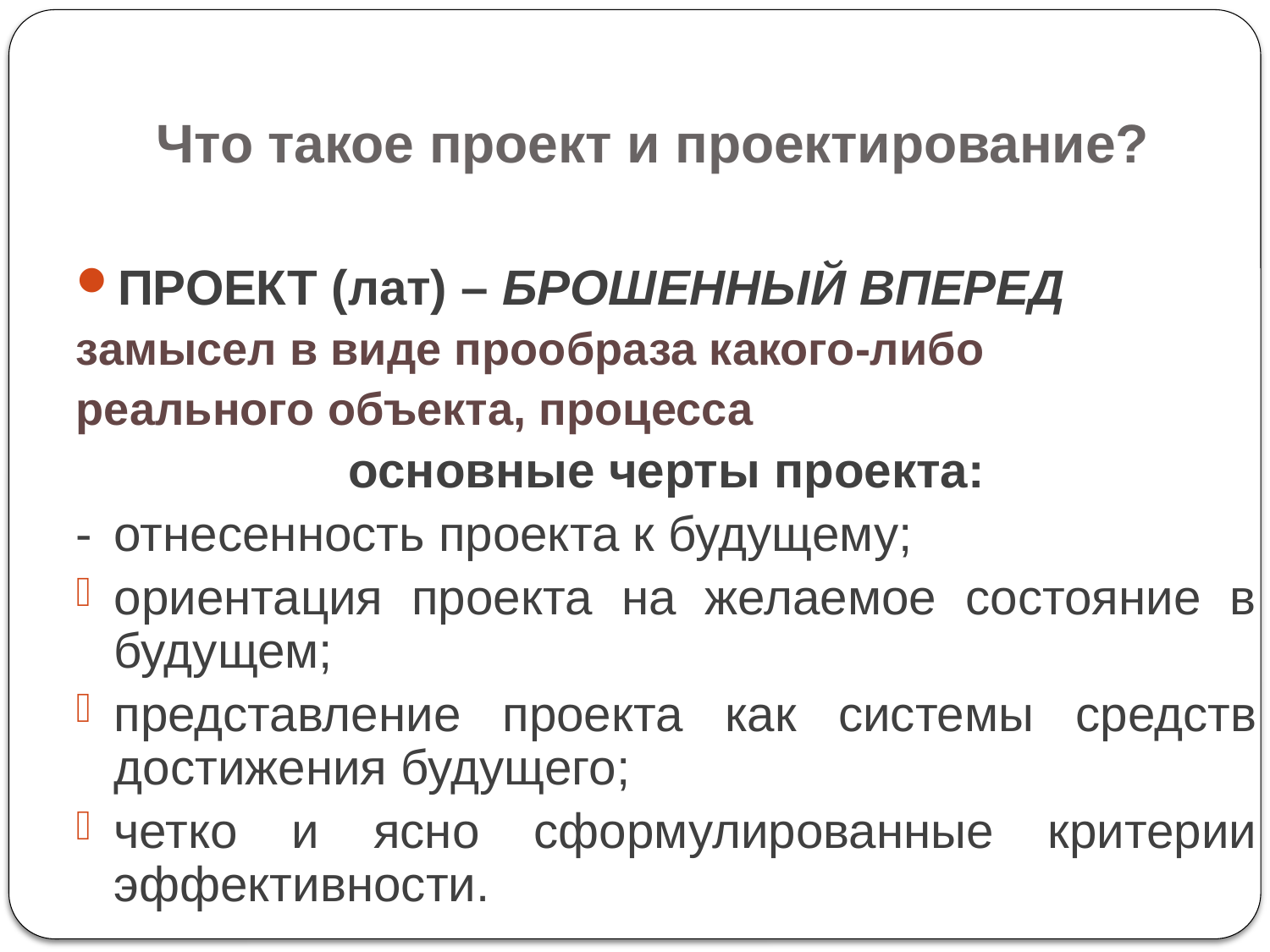

# Что такое проект и проектирование?
ПРОЕКТ (лат) – БРОШЕННЫЙ ВПЕРЕД
замысел в виде прообраза какого-либо
реального объекта, процесса
основные черты проекта:
-	отнесенность проекта к будущему;
ориентация проекта на желаемое состояние в будущем;
представление проекта как системы средств достижения будущего;
четко и ясно сформулированные критерии эффективности.